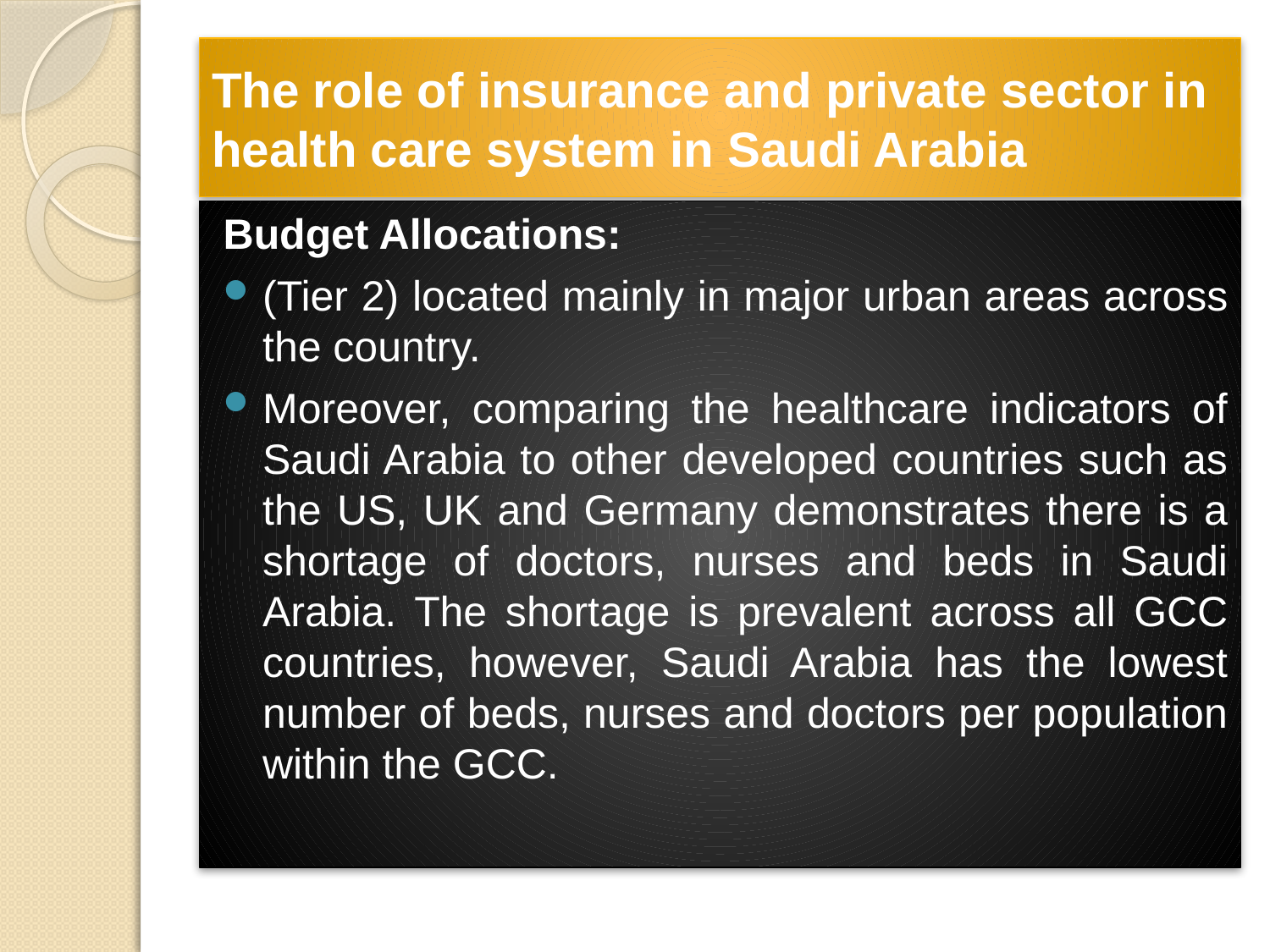

# The role of insurance and private sector in health care system in Saudi Arabia
Budget Allocations:
(Tier 2) located mainly in major urban areas across the country.
Moreover, comparing the healthcare indicators of Saudi Arabia to other developed countries such as the US, UK and Germany demonstrates there is a shortage of doctors, nurses and beds in Saudi Arabia. The shortage is prevalent across all GCC countries, however, Saudi Arabia has the lowest number of beds, nurses and doctors per population within the GCC.